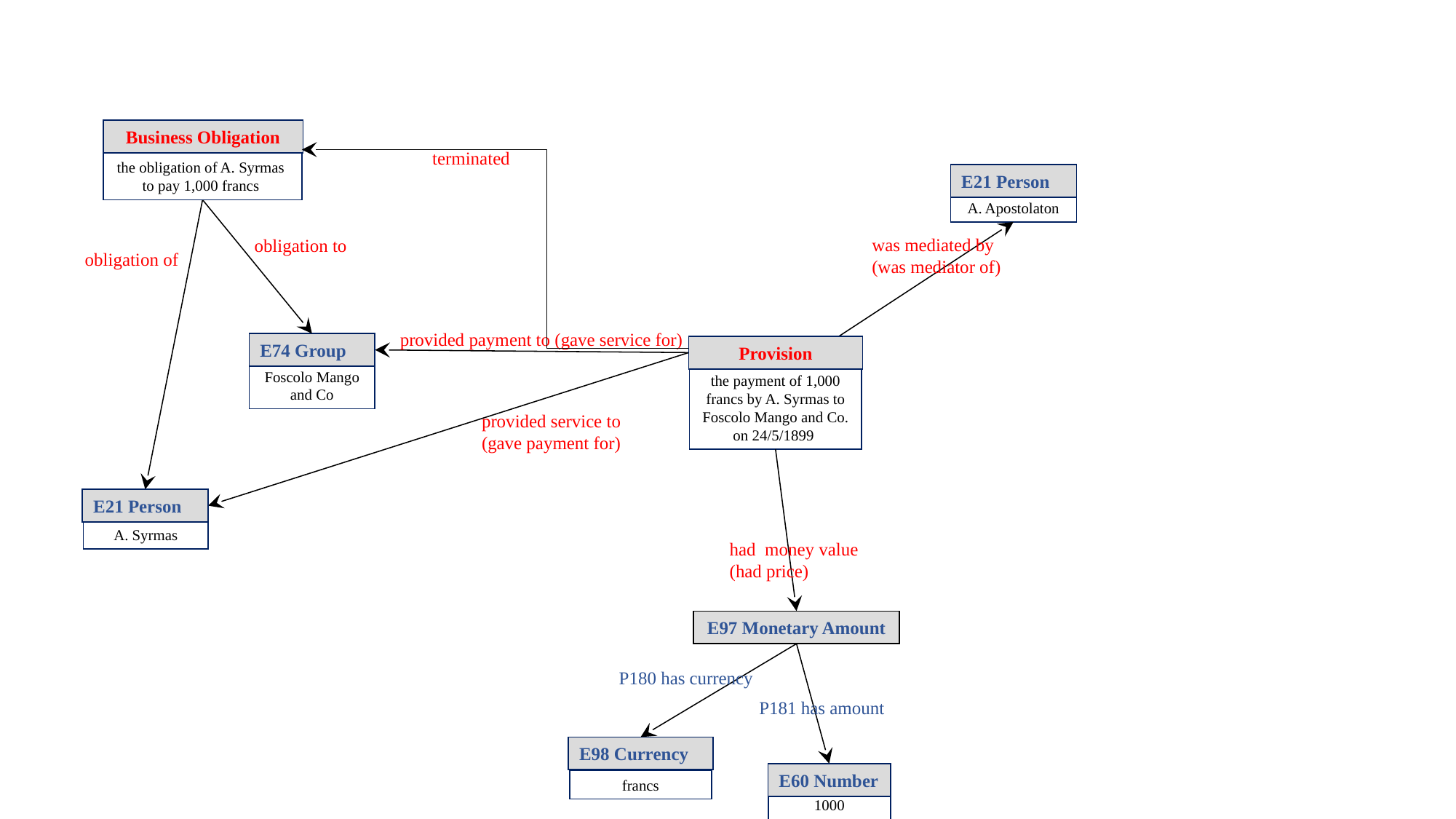

Business Obligation
terminated
the obligation of A. Syrmas  to pay 1,000 francs
E21 Person
A. Apostolaton
was mediated by (was mediator of)
obligation to
obligation of
provided payment to (gave service for)
E74 Group
Provision
Foscolo Mango and Co
the payment of 1,000 francs by A. Syrmas to Foscolo Mango and Co. on 24/5/1899
provided service to (gave payment for)
E21 Person
A. Syrmas
had  money value (had price)
E97 Monetary Amount
P180 has currency
P181 has amount
E98 Currency
E60 Number
francs
1000